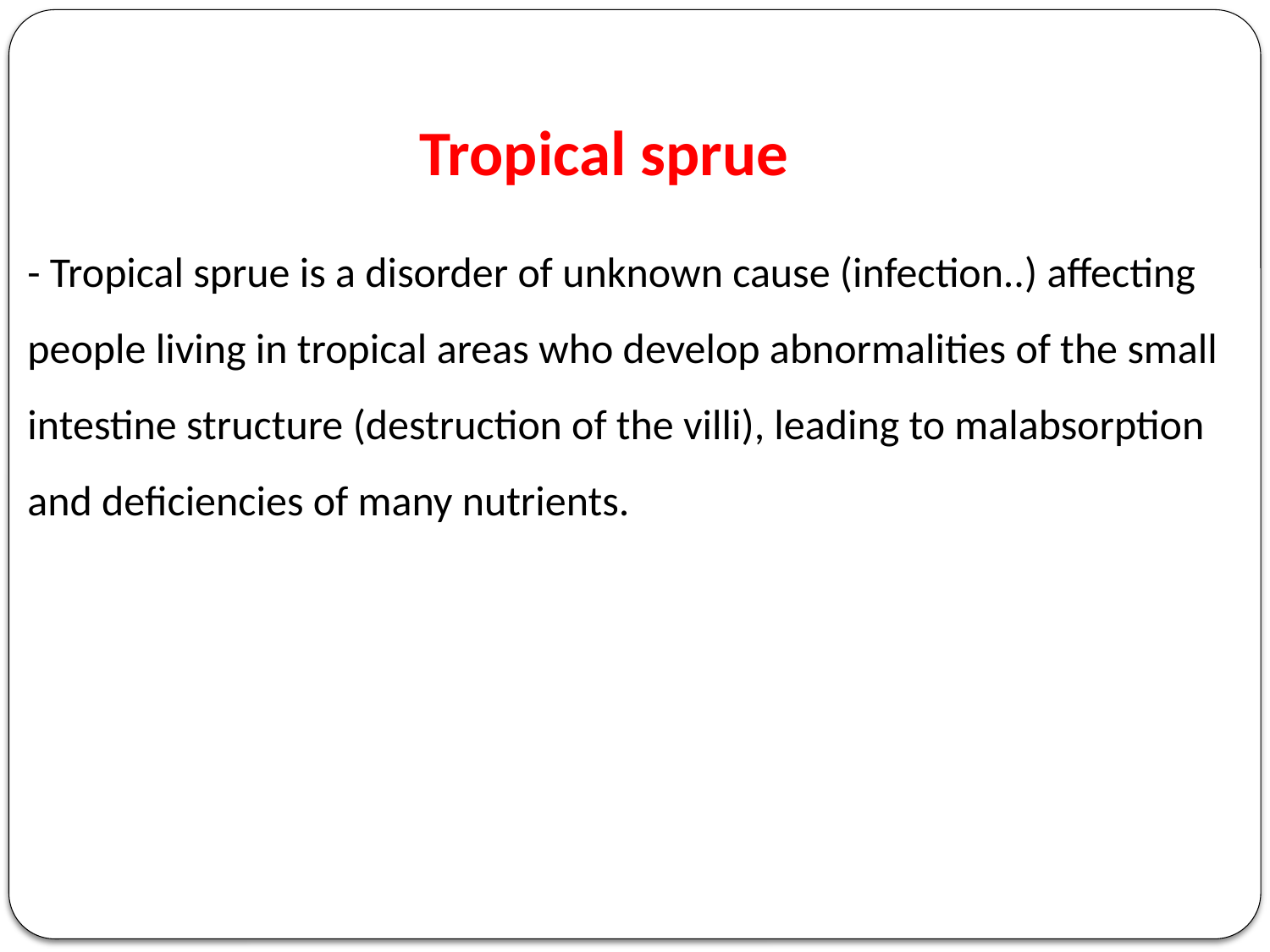

Tropical sprue
- Tropical sprue is a disorder of unknown cause (infection..) affecting people living in tropical areas who develop abnormalities of the small intestine structure (destruction of the villi), leading to malabsorption and deficiencies of many nutrients.